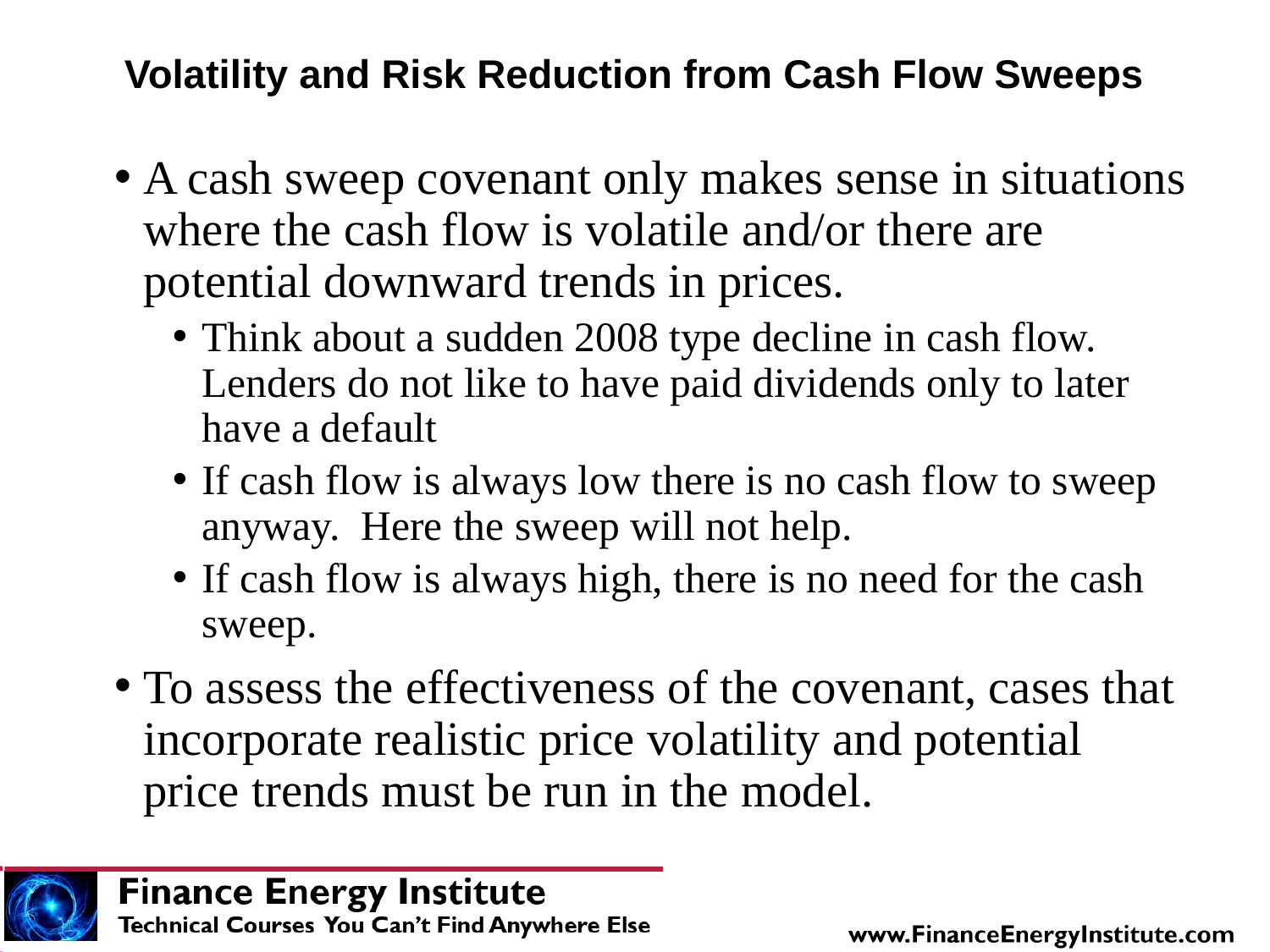

# Volatility and Risk Reduction from Cash Flow Sweeps
A cash sweep covenant only makes sense in situations where the cash flow is volatile and/or there are potential downward trends in prices.
Think about a sudden 2008 type decline in cash flow. Lenders do not like to have paid dividends only to later have a default
If cash flow is always low there is no cash flow to sweep anyway.  Here the sweep will not help.
If cash flow is always high, there is no need for the cash sweep.
To assess the effectiveness of the covenant, cases that incorporate realistic price volatility and potential price trends must be run in the model.